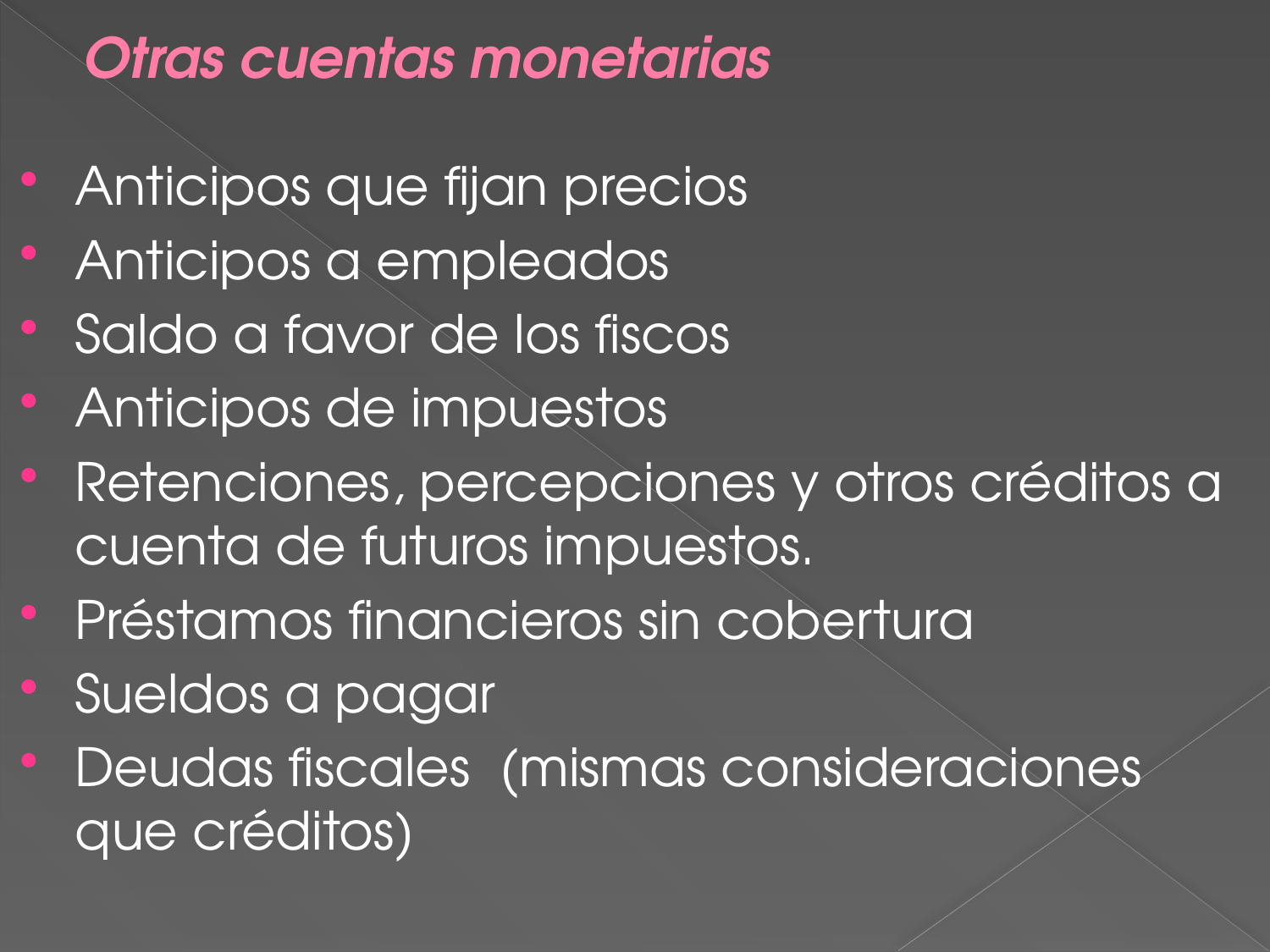

# Otras cuentas monetarias
Anticipos que fijan precios
Anticipos a empleados
Saldo a favor de los fiscos
Anticipos de impuestos
Retenciones, percepciones y otros créditos a cuenta de futuros impuestos.
Préstamos financieros sin cobertura
Sueldos a pagar
Deudas fiscales  (mismas consideraciones que créditos)